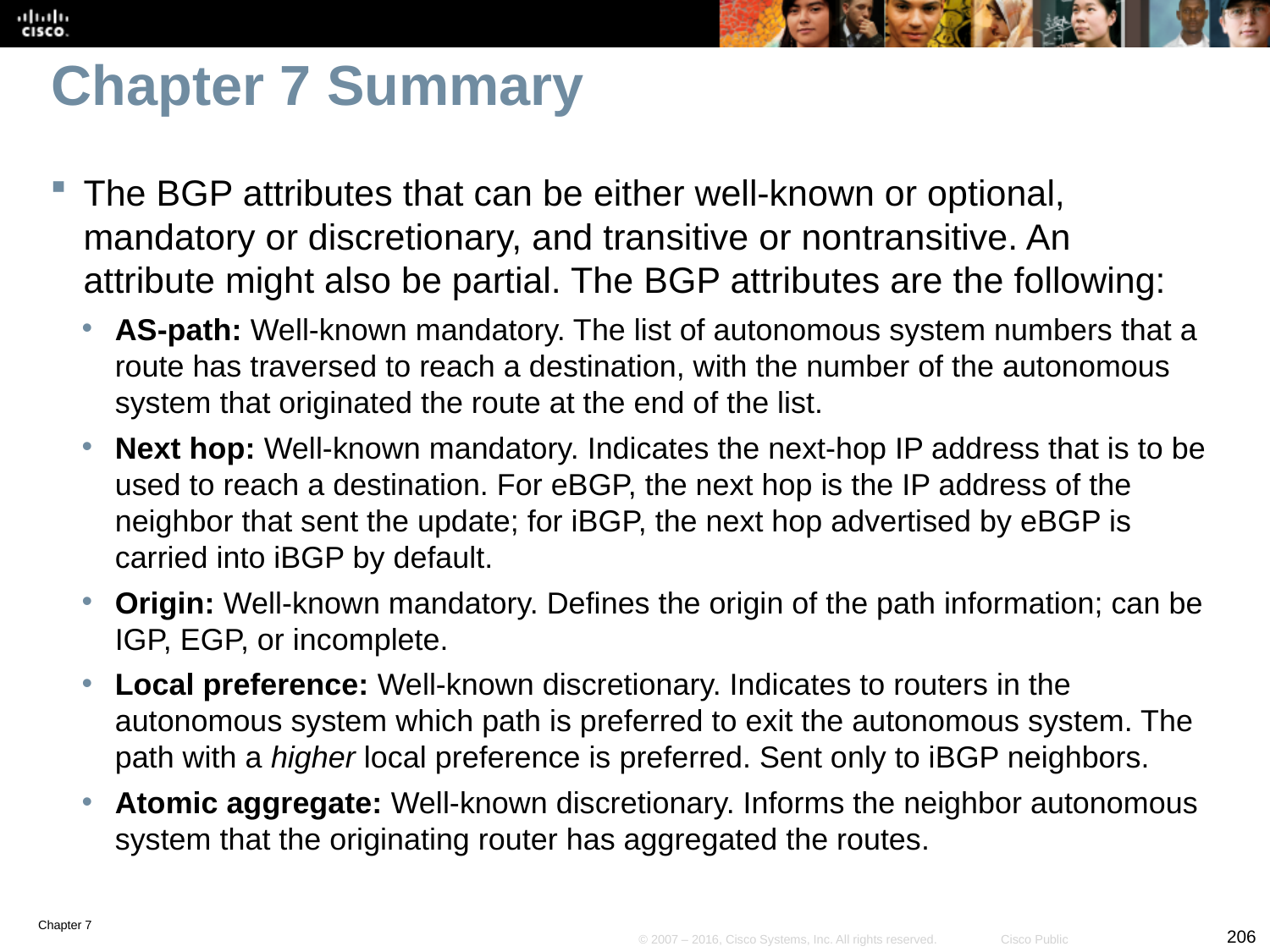

# Chapter 7 Summary
The BGP attributes that can be either well-known or optional, mandatory or discretionary, and transitive or nontransitive. An attribute might also be partial. The BGP attributes are the following:
AS-path: Well-known mandatory. The list of autonomous system numbers that a route has traversed to reach a destination, with the number of the autonomous system that originated the route at the end of the list.
Next hop: Well-known mandatory. Indicates the next-hop IP address that is to be used to reach a destination. For eBGP, the next hop is the IP address of the neighbor that sent the update; for iBGP, the next hop advertised by eBGP is carried into iBGP by default.
Origin: Well-known mandatory. Defines the origin of the path information; can be IGP, EGP, or incomplete.
Local preference: Well-known discretionary. Indicates to routers in the autonomous system which path is preferred to exit the autonomous system. The path with a higher local preference is preferred. Sent only to iBGP neighbors.
Atomic aggregate: Well-known discretionary. Informs the neighbor autonomous system that the originating router has aggregated the routes.